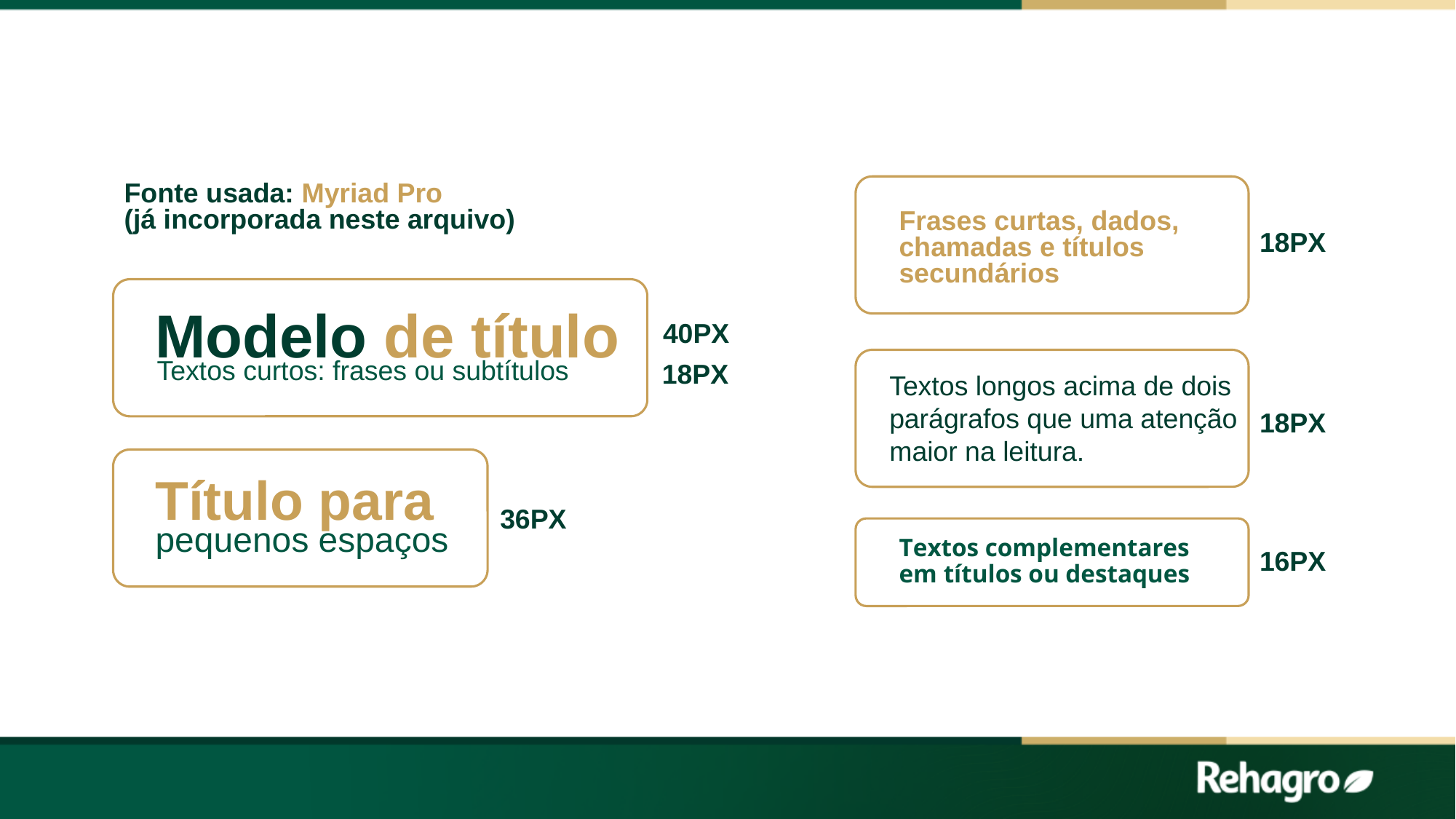

Fonte usada: Myriad Pro
(já incorporada neste arquivo)

Frases curtas, dados, chamadas e títulos secundários
18PX

Modelo de título
40PX
Textos curtos: frases ou subtítulos

18PX
Textos longos acima de dois parágrafos que uma atenção maior na leitura.
18PX

Título para pequenos espaços
36PX

Textos complementares em títulos ou destaques
16PX